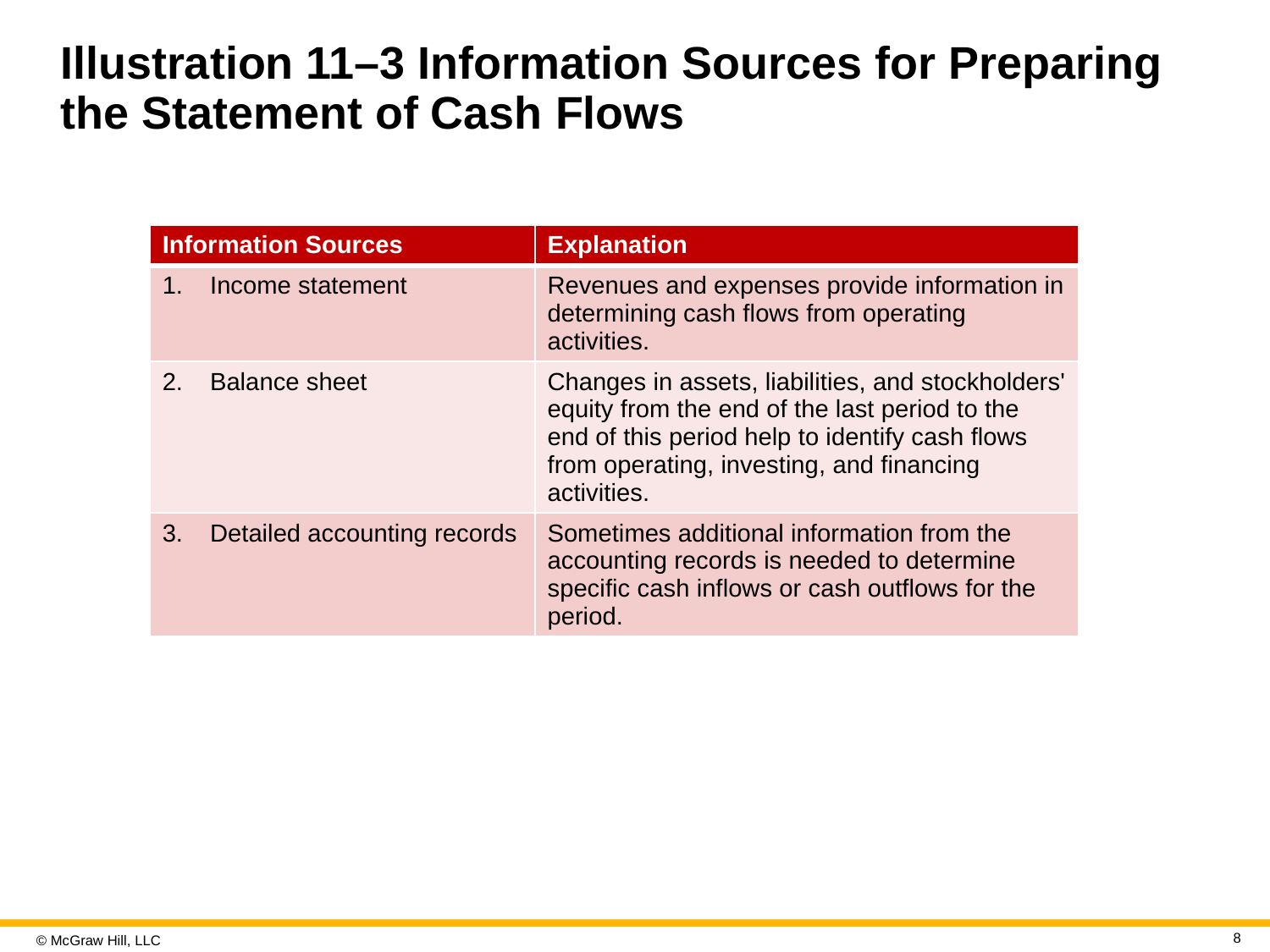

# Illustration 11–3 Information Sources for Preparing the Statement of Cash Flows
| Information Sources | Explanation |
| --- | --- |
| Income statement | Revenues and expenses provide information in determining cash flows from operating activities. |
| Balance sheet | Changes in assets, liabilities, and stockholders' equity from the end of the last period to the end of this period help to identify cash flows from operating, investing, and financing activities. |
| Detailed accounting records | Sometimes additional information from the accounting records is needed to determine specific cash inflows or cash outflows for the period. |
8